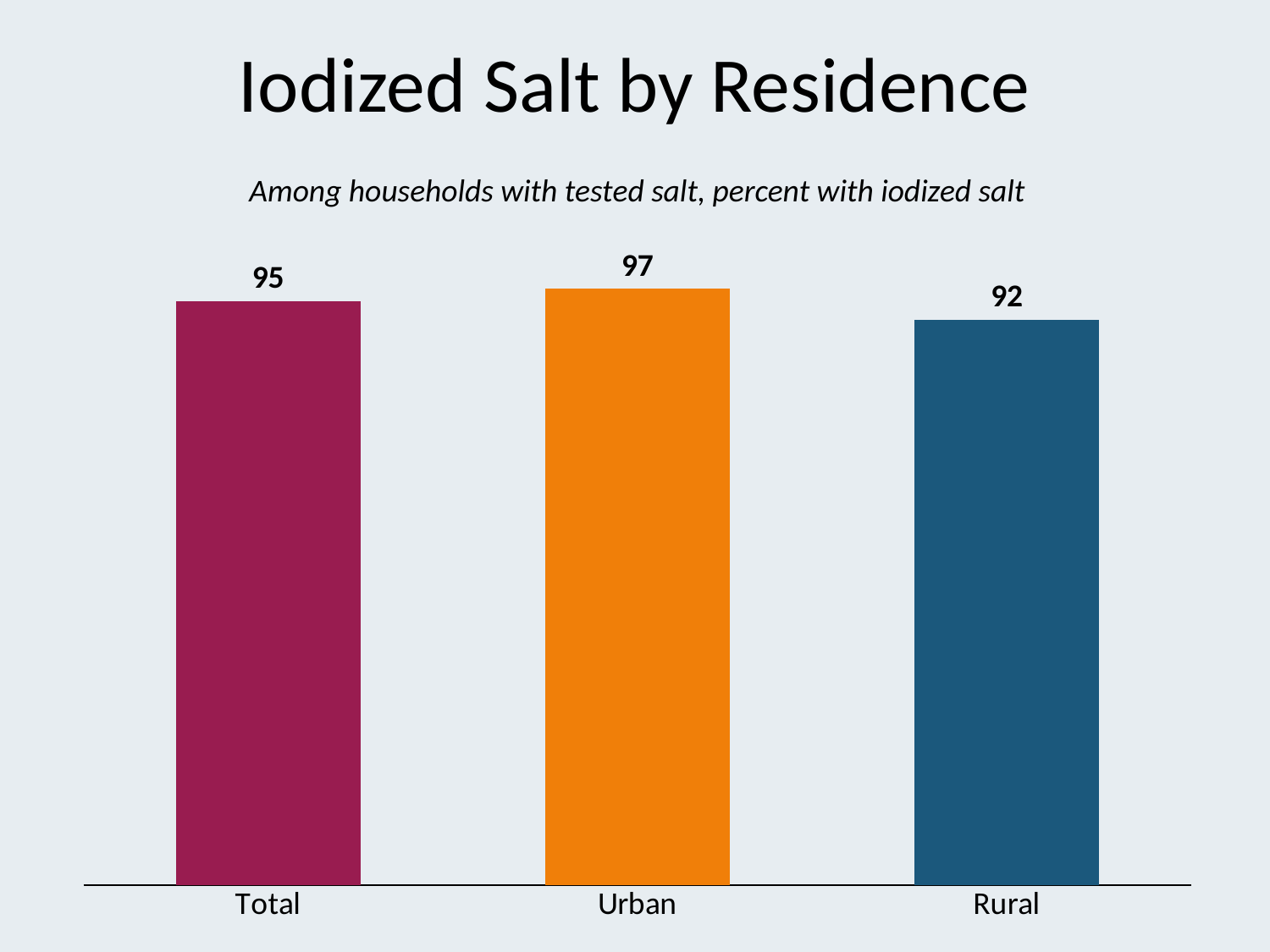

# Iodized Salt by Residence
Among households with tested salt, percent with iodized salt

### Chart

| Category | Series 1 |
|---|---|
| Total | 95.0 |
| Urban | 97.0 |
| Rural | 92.0 |